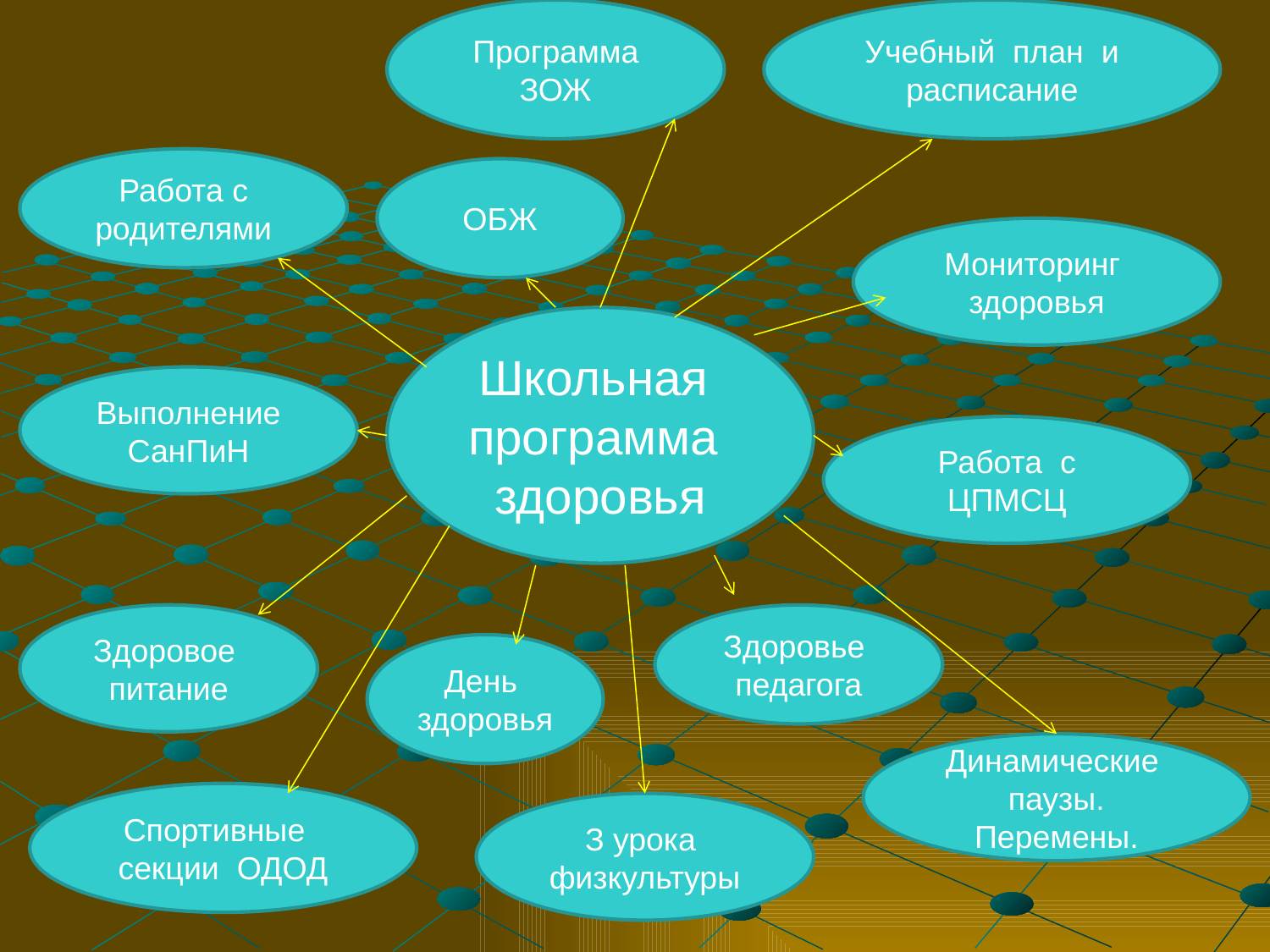

Программа ЗОЖ
Учебный  план  и расписание
Работа с родителями
ОБЖ
Мониторинг  здоровья
Школьная  программа  здоровья
Выполнение СанПиН
Работа  с ЦПМСЦ
Здоровое  питание
Здоровье  педагога
День  здоровья
Динамические  паузы. Перемены.
Спортивные   секции  ОДОД
З урока  физкультуры